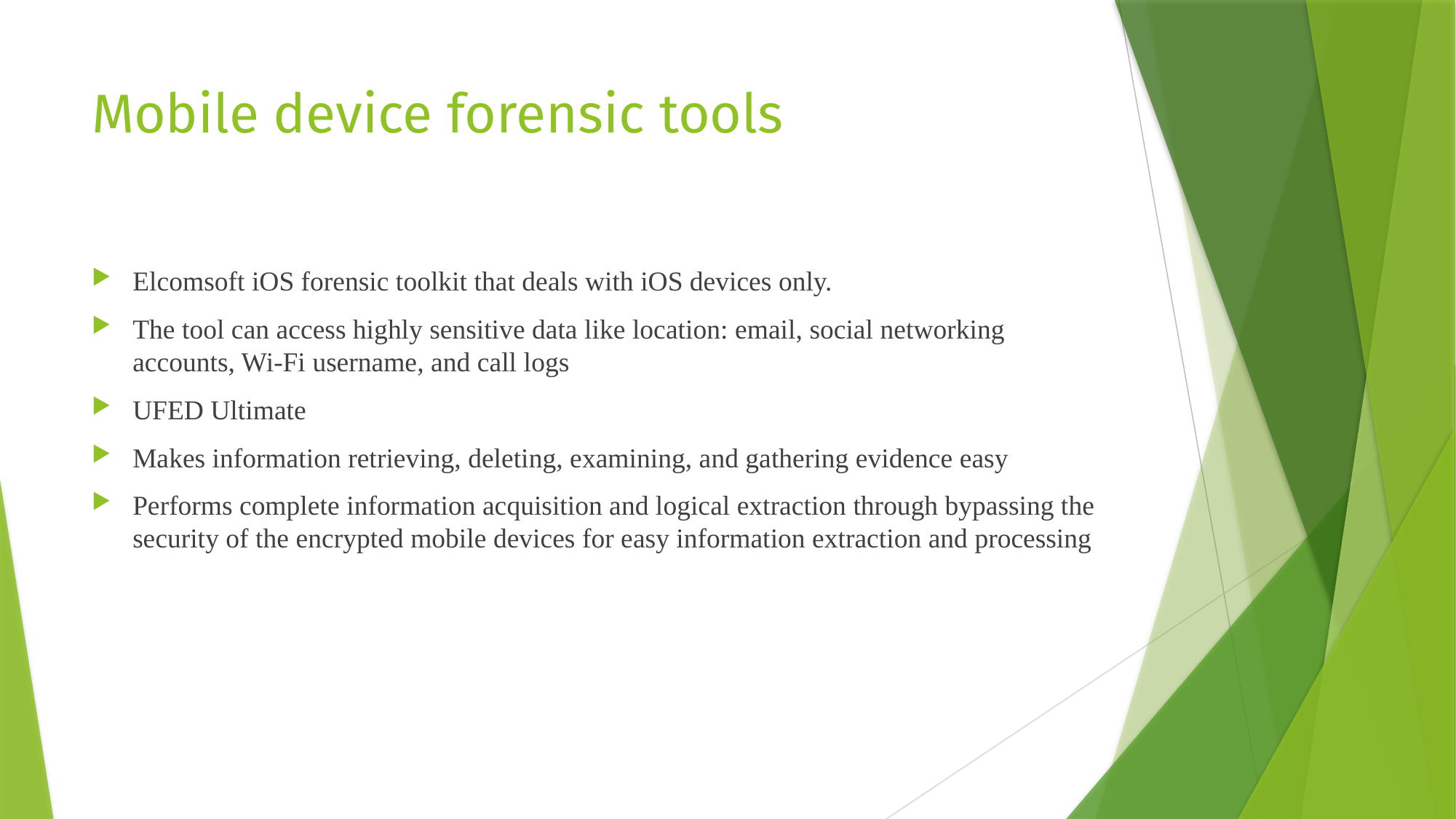

# Mobile device forensic tools
Elcomsoft iOS forensic toolkit that deals with iOS devices only.
The tool can access highly sensitive data like location: email, social networking accounts, Wi-Fi username, and call logs
UFED Ultimate
Makes information retrieving, deleting, examining, and gathering evidence easy
Performs complete information acquisition and logical extraction through bypassing the security of the encrypted mobile devices for easy information extraction and processing